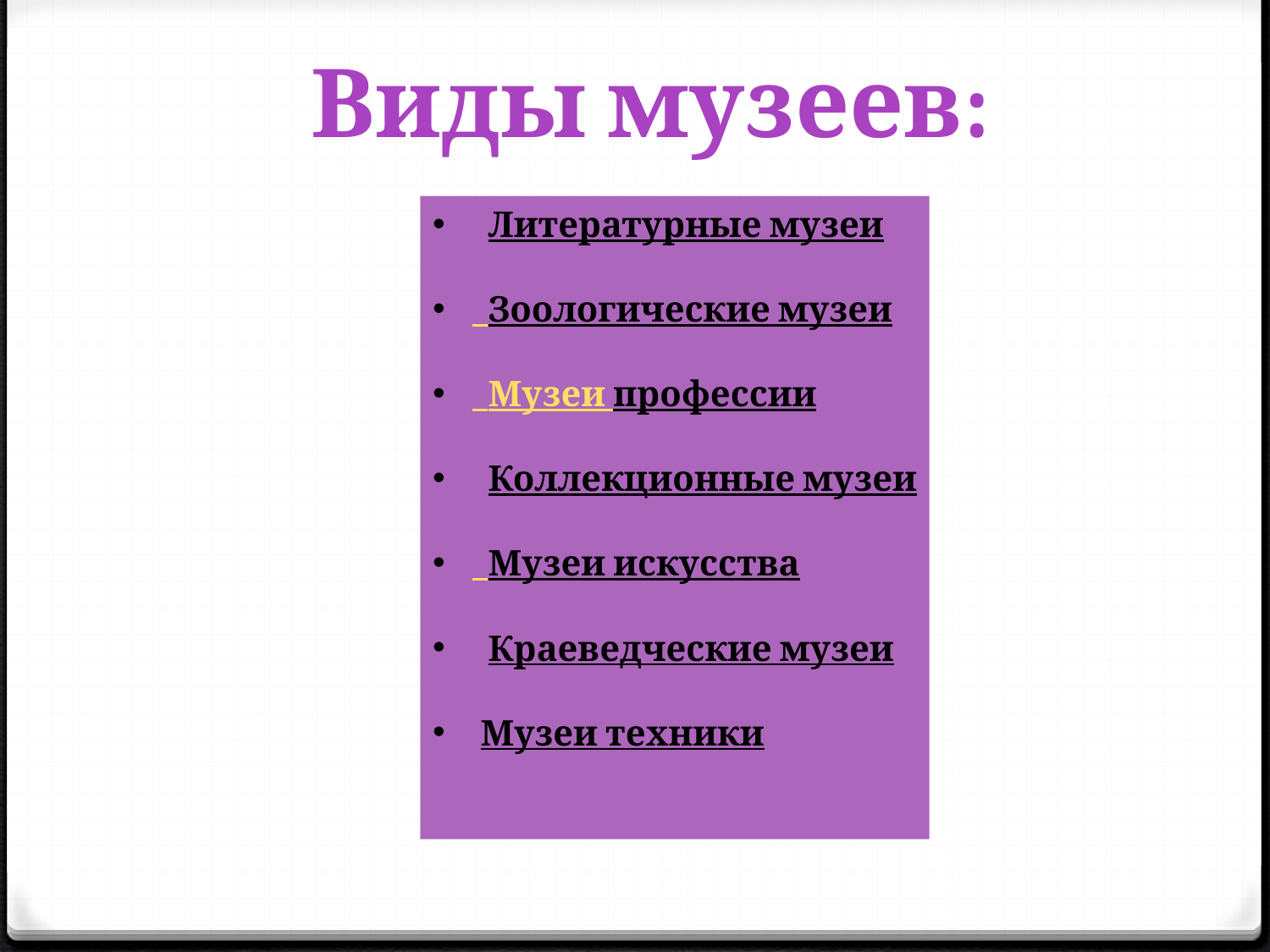

Виды музеев:
  Литературные музеи
  Зоологические музеи
  Музеи профессии
  Коллекционные музеи
  Музеи искусства
  Краеведческие музеи
 Музеи техники